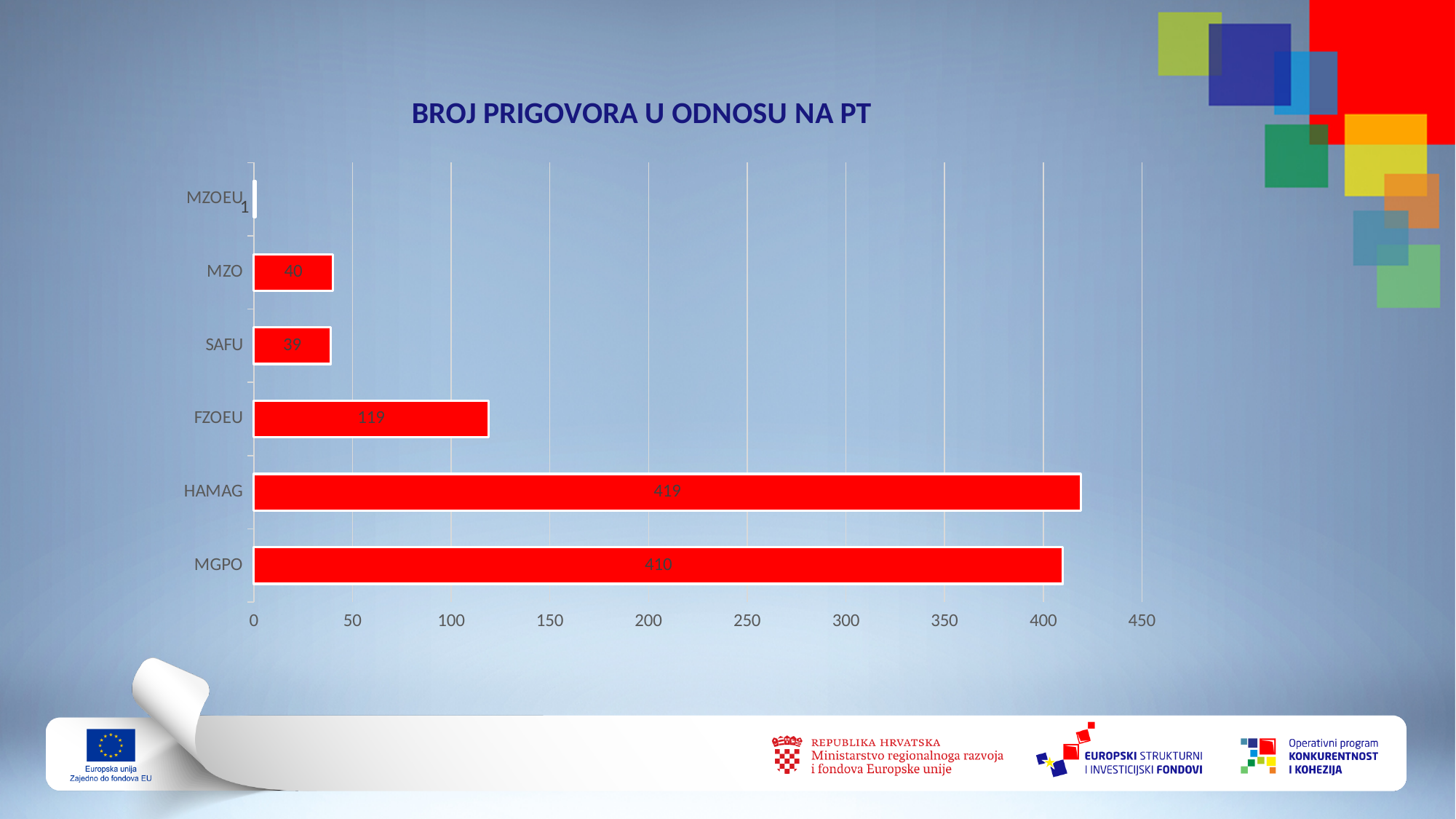

### Chart: BROJ PRIGOVORA U ODNOSU NA PT

| Category | Sales |
|---|---|
| MGPO | 410.0 |
| HAMAG | 419.0 |
| FZOEU | 119.0 |
| SAFU | 39.0 |
| MZO | 40.0 |
| MZOEU | 1.0 |